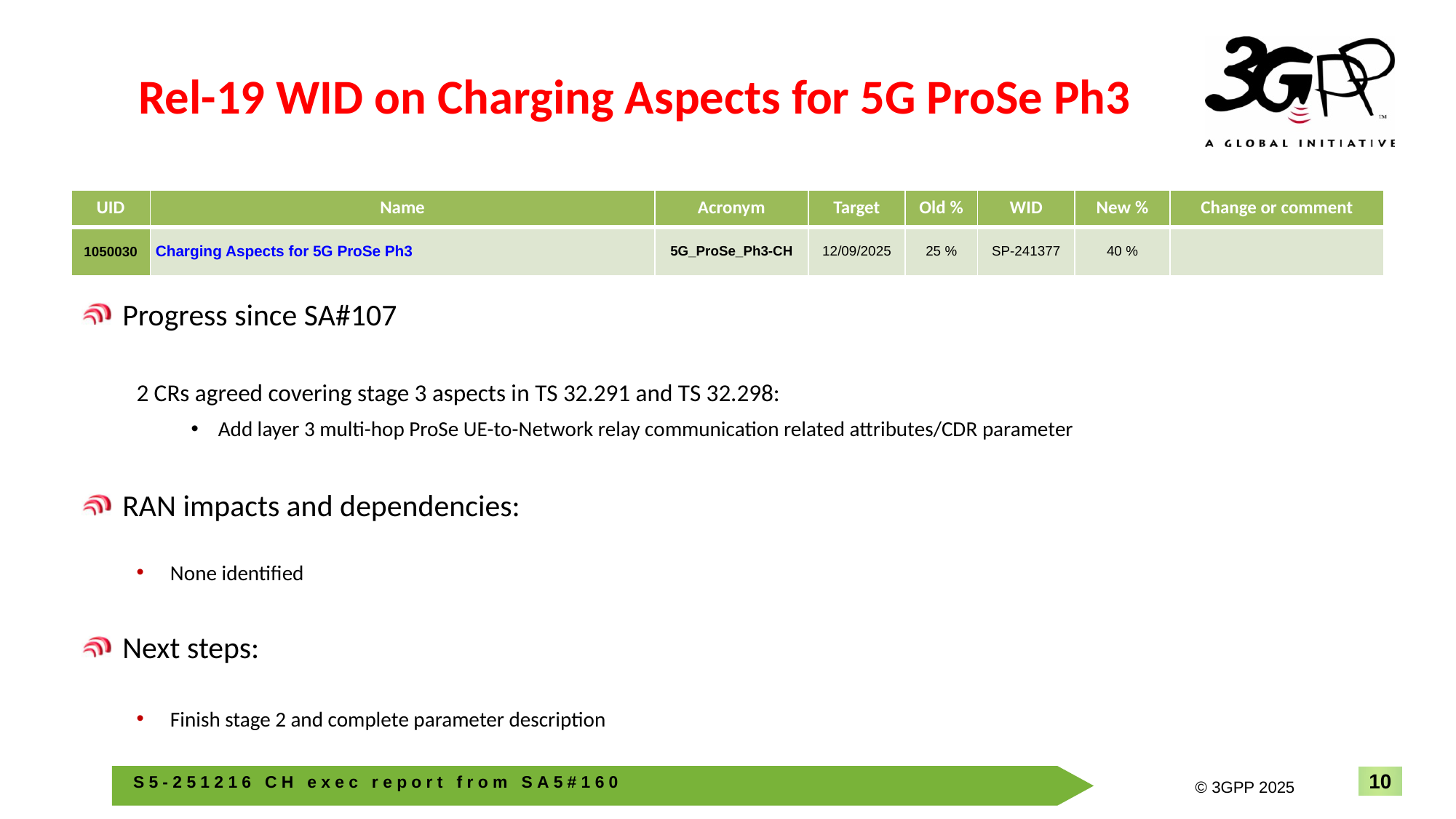

# Rel-19 WID on Charging Aspects for 5G ProSe Ph3
| UID | Name | Acronym | Target | Old % | WID | New % | Change or comment |
| --- | --- | --- | --- | --- | --- | --- | --- |
| 1050030 | Charging Aspects for 5G ProSe Ph3 | 5G\_ProSe\_Ph3-CH | 12/09/2025 | 25 % | SP-241377 | 40 % |  |
Progress since SA#107

2 CRs agreed covering stage 3 aspects in TS 32.291 and TS 32.298:
Add layer 3 multi-hop ProSe UE-to-Network relay communication related attributes/CDR parameter

RAN impacts and dependencies:

None identified

Next steps:

Finish stage 2 and complete parameter description